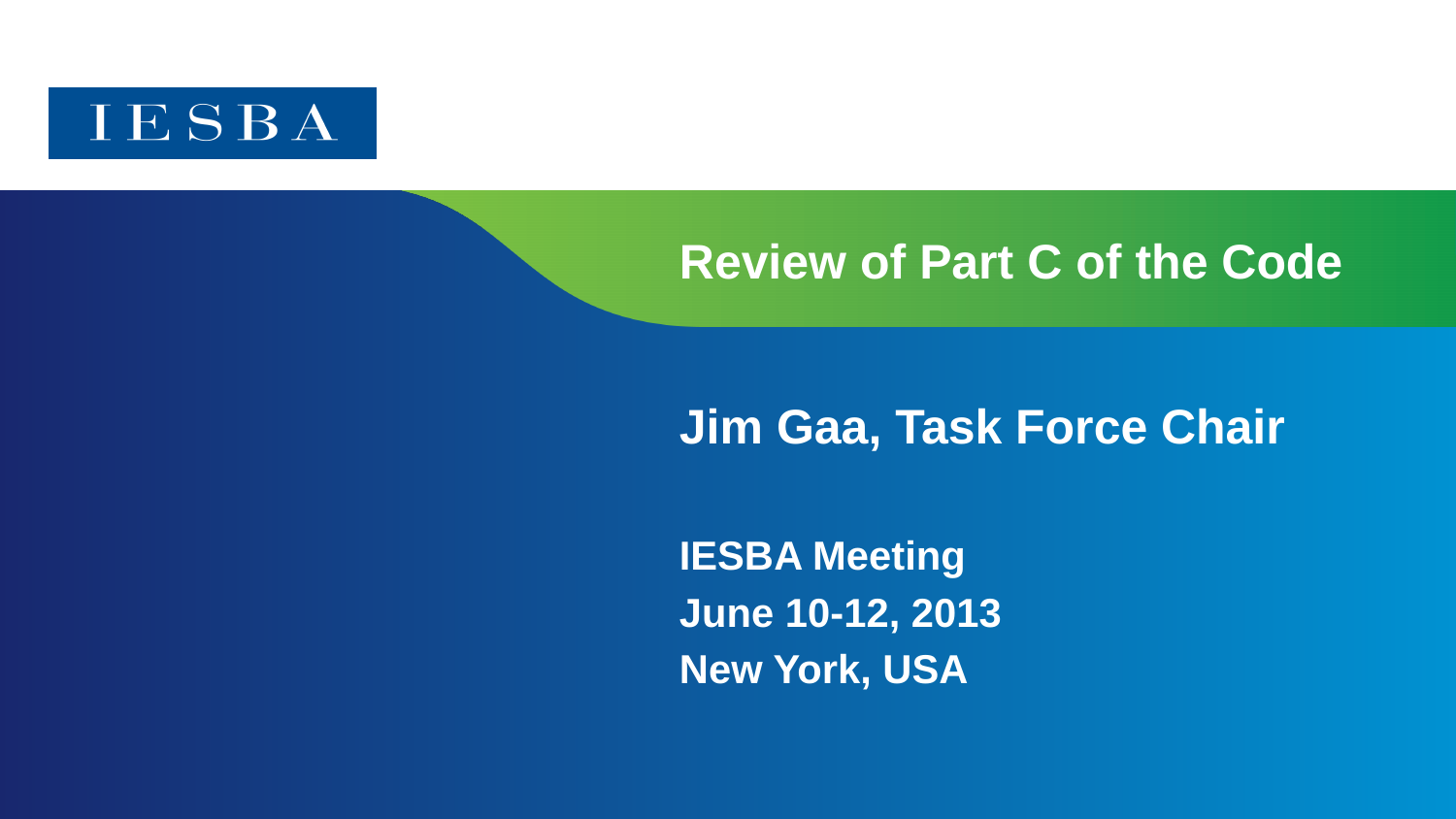

# Review of Part C of the Code
Jim Gaa, Task Force Chair

IESBA Meeting
June 10-12, 2013
New York, USA